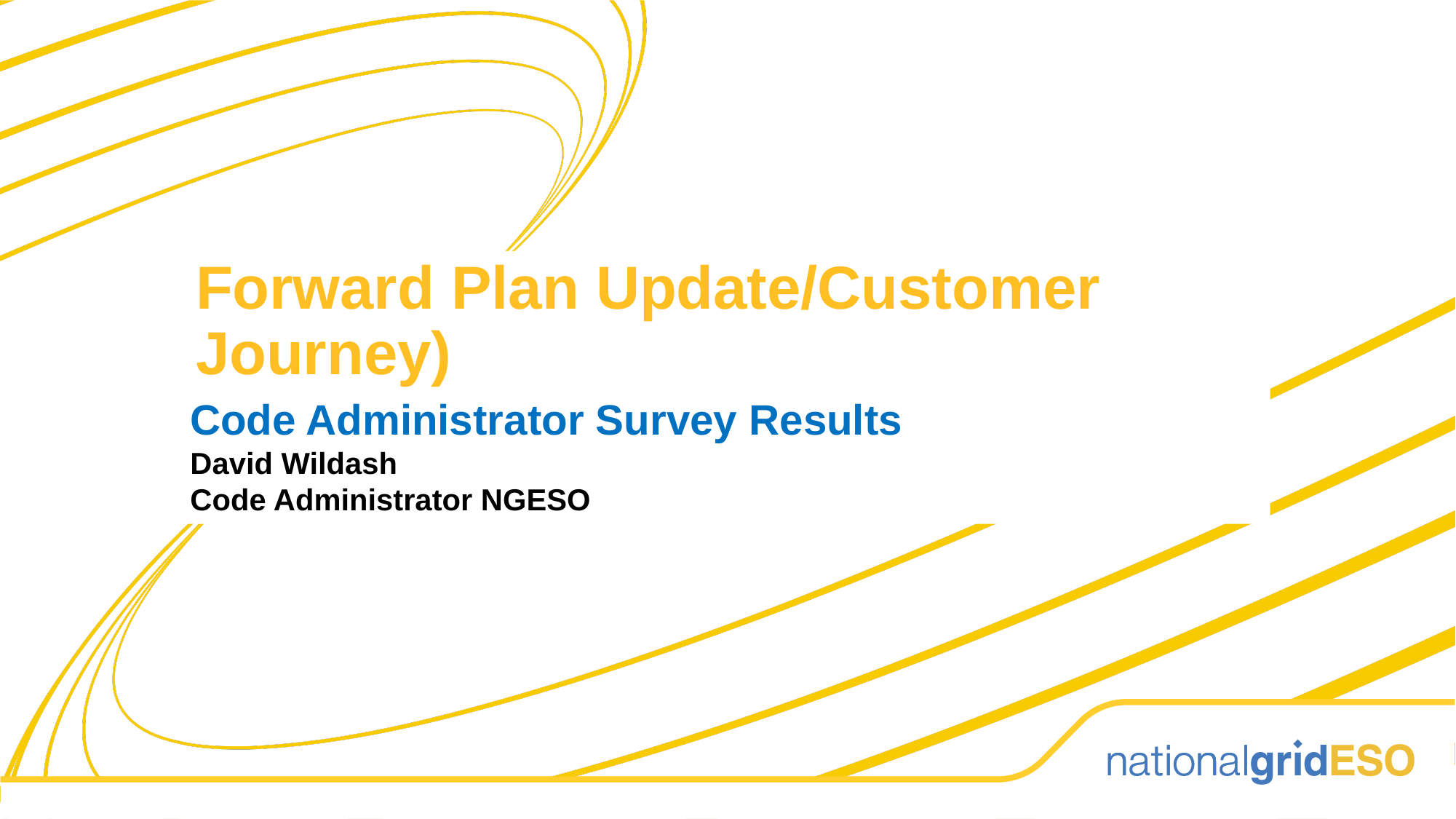

Forward Plan Update/Customer Journey)
Code Administrator Survey Results
David Wildash
Code Administrator NGESO